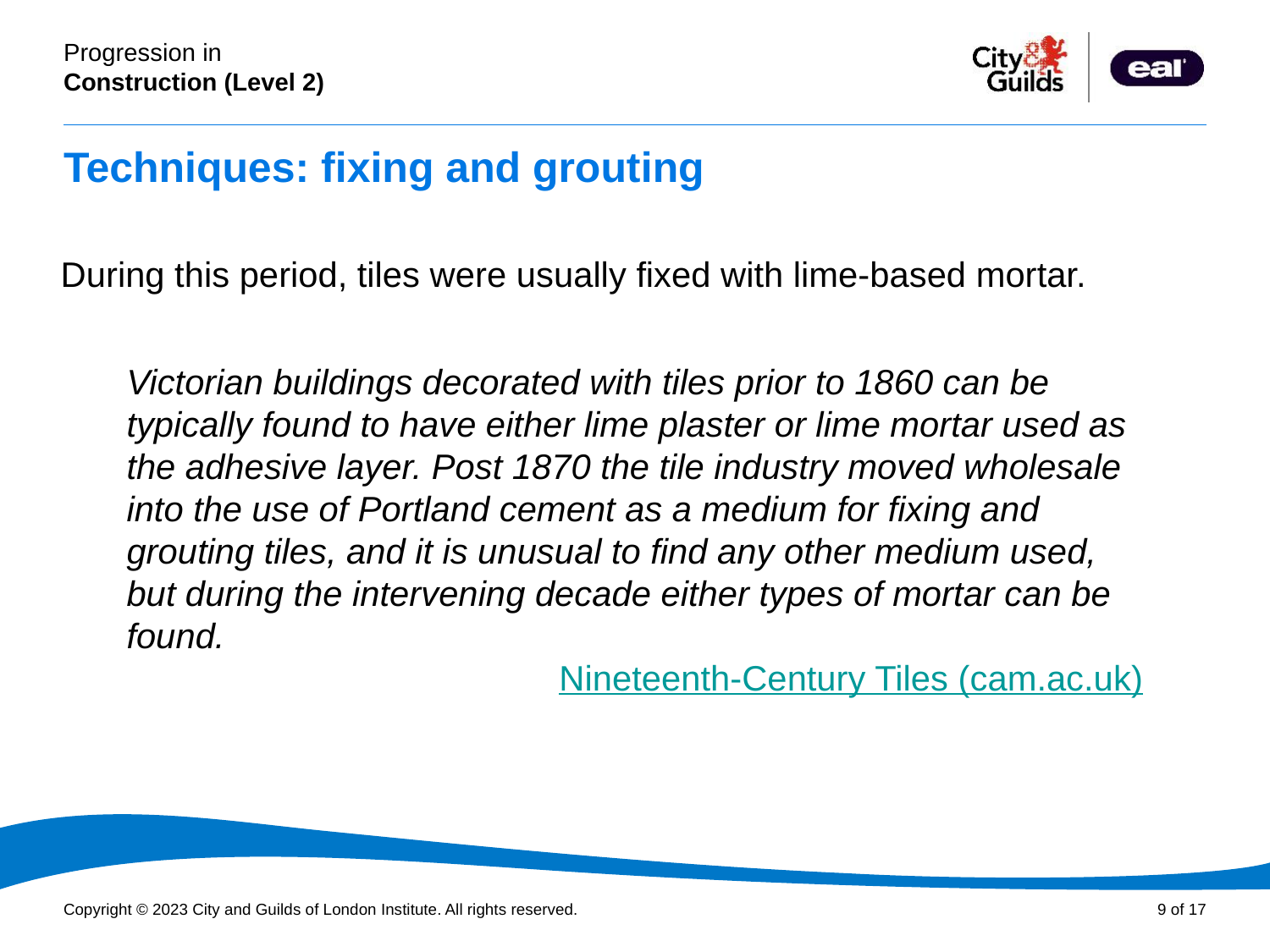

# Techniques: fixing and grouting
During this period, tiles were usually fixed with lime-based mortar.
Victorian buildings decorated with tiles prior to 1860 can be typically found to have either lime plaster or lime mortar used as the adhesive layer. Post 1870 the tile industry moved wholesale into the use of Portland cement as a medium for fixing and grouting tiles, and it is unusual to find any other medium used, but during the intervening decade either types of mortar can be found.
Nineteenth-Century Tiles (cam.ac.uk)